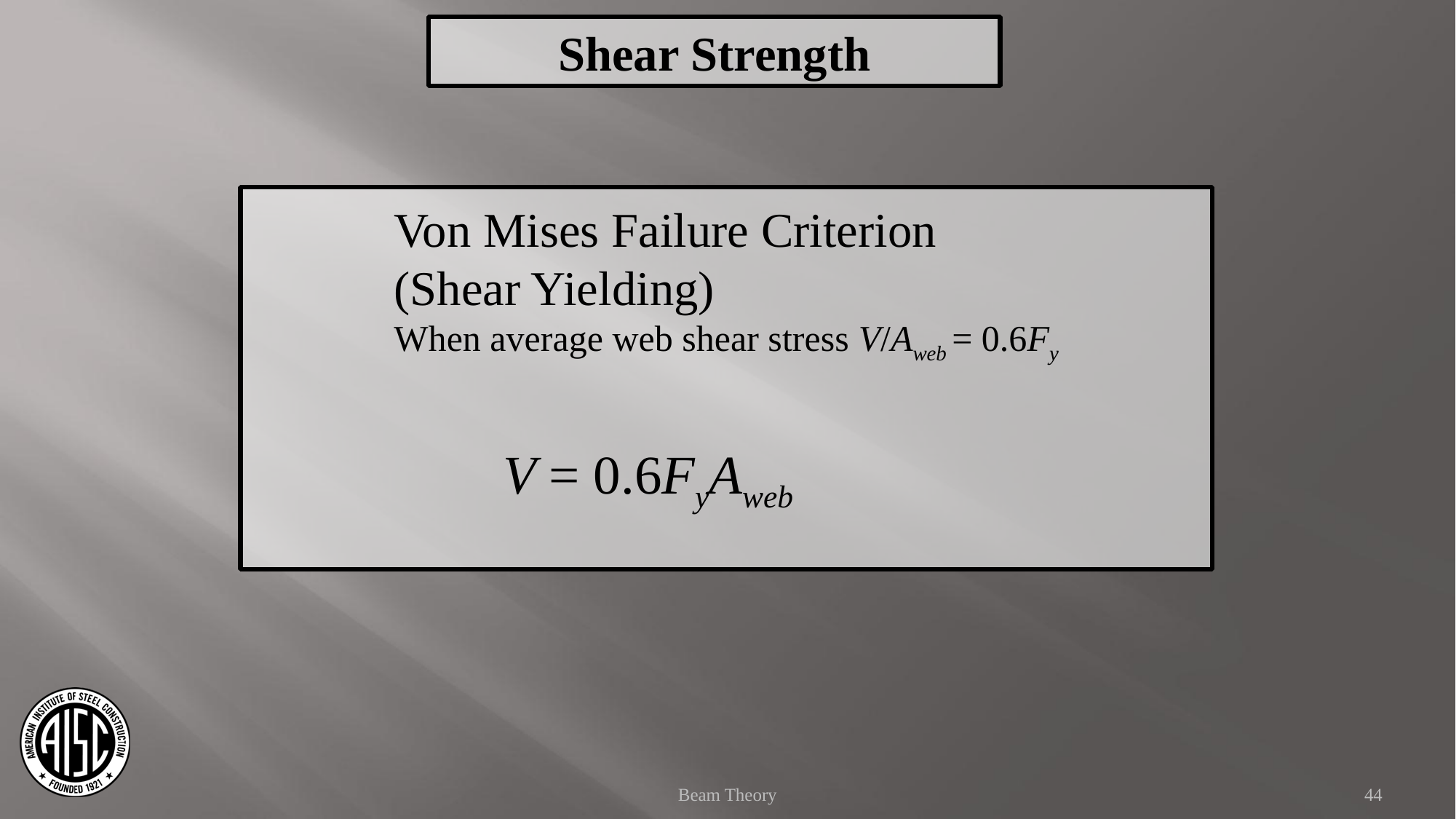

Shear Strength
Von Mises Failure Criterion
(Shear Yielding)
When average web shear stress V/Aweb = 0.6Fy

	V = 0.6FyAweb

Beam Theory
44